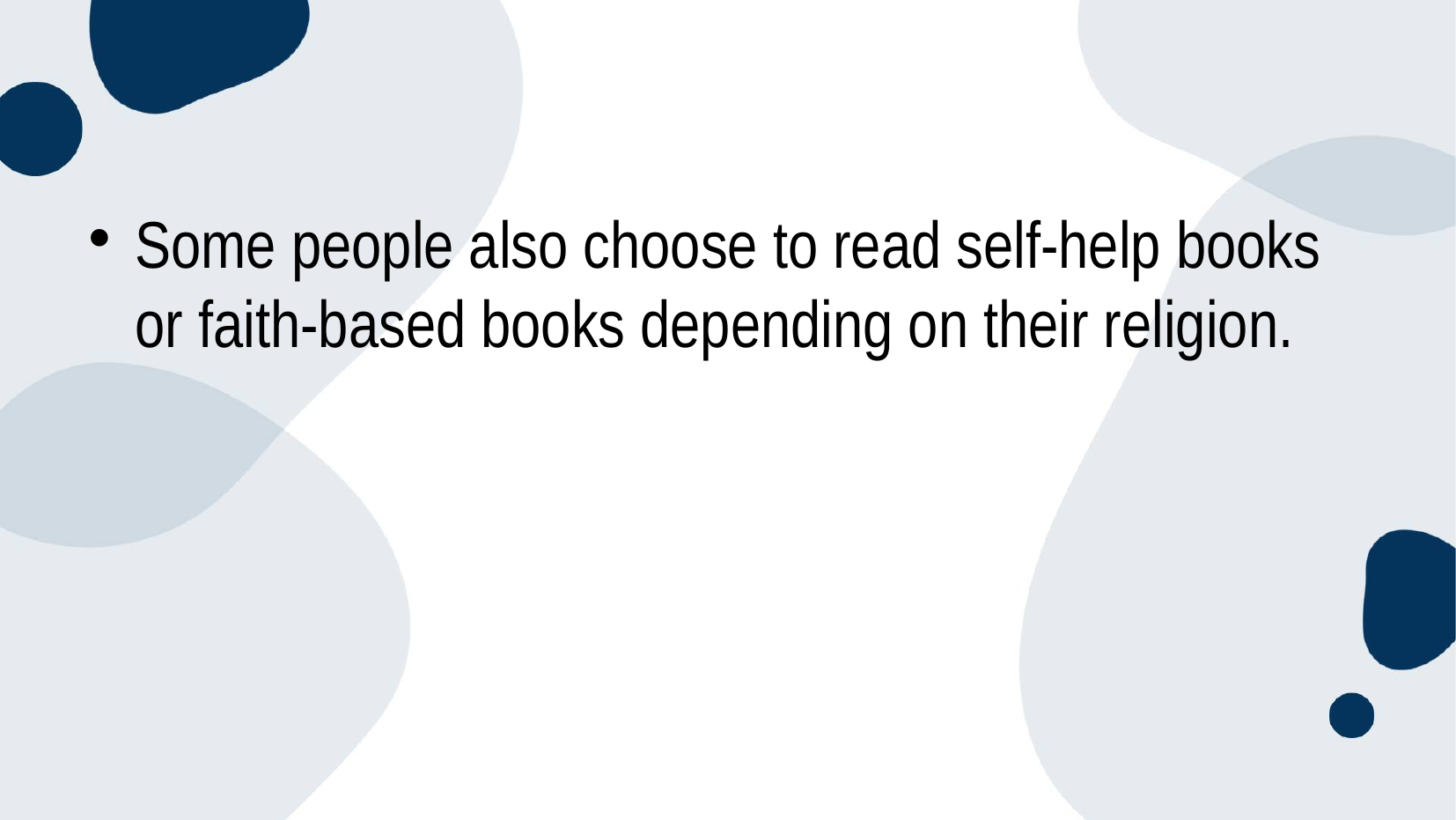

Some people also choose to read self-help books or faith-based books depending on their religion.